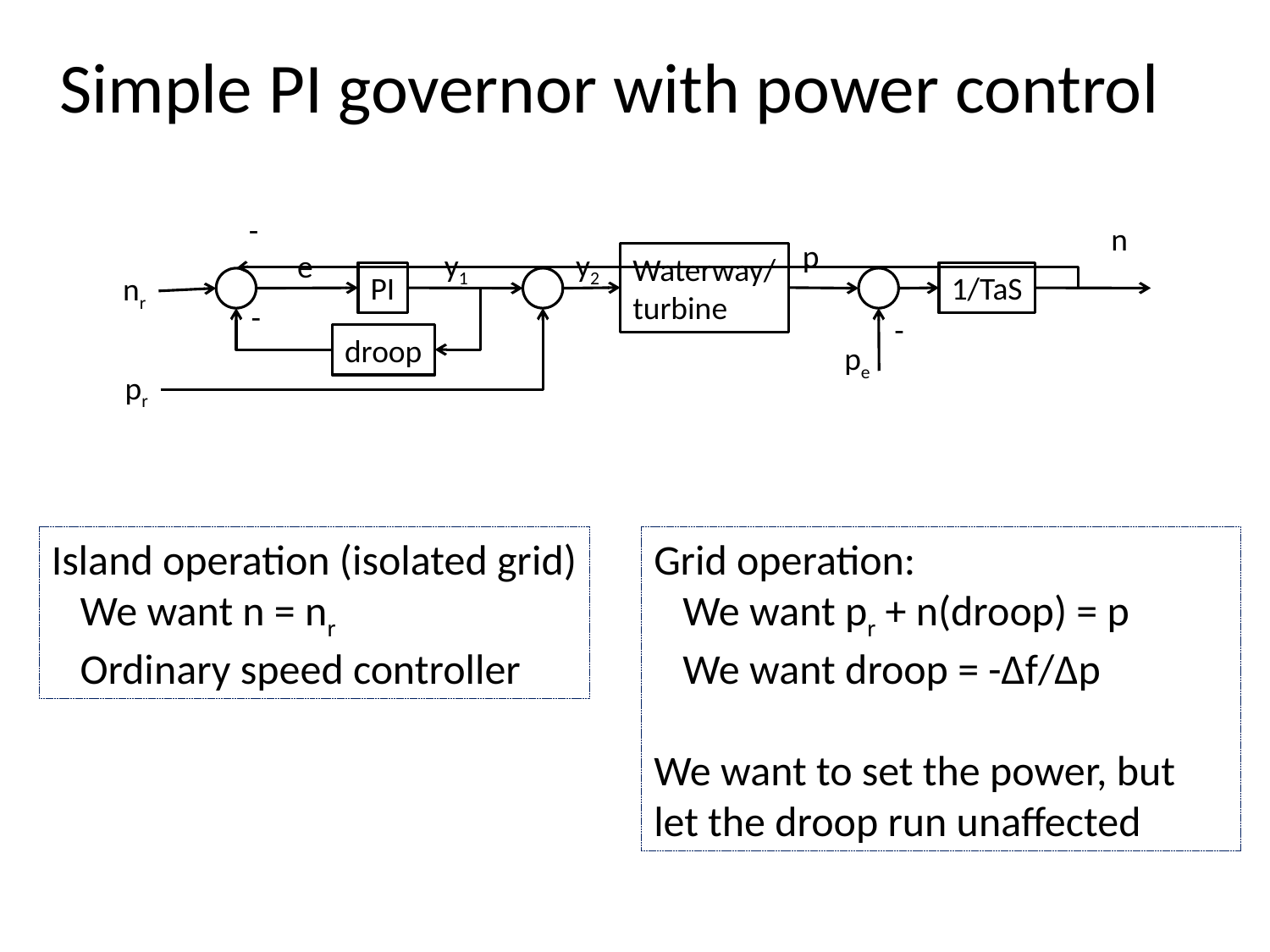

Simple PI governor with power control
-
n
p
y1
y2
e
Waterway/
turbine
PI
1/TaS
nr

-
-
droop
pe
pr
Island operation (isolated grid)
   We want n = nr
   Ordinary speed controller
Grid operation:
   We want pr + n(droop) = p
   We want droop = -∆f/∆p

We want to set the power, but let the droop run unaffected